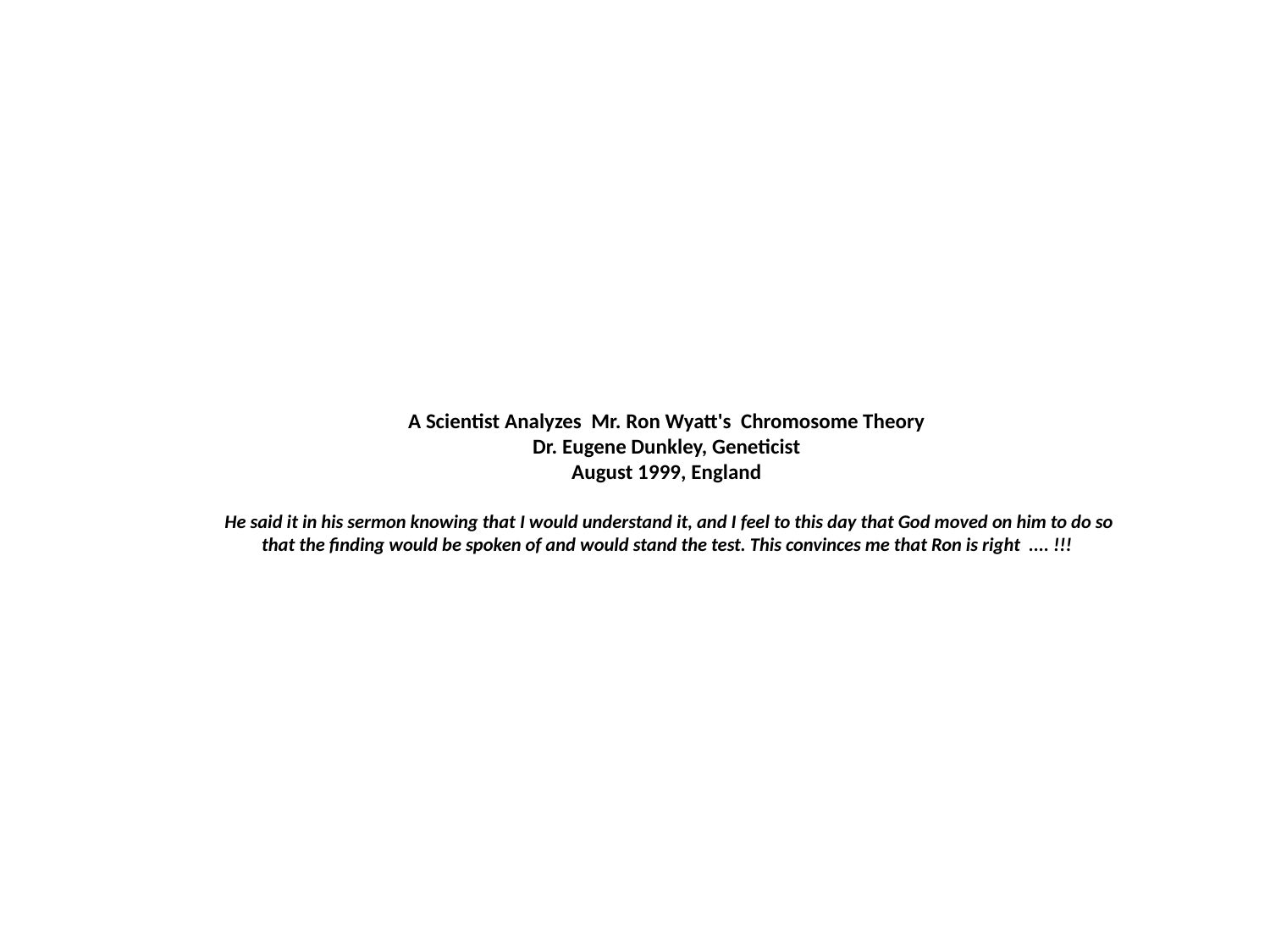

# A Scientist Analyzes  Mr. Ron Wyatt's  Chromosome Theory Dr. Eugene Dunkley, Geneticist August 1999, England He said it in his sermon knowing that I would understand it, and I feel to this day that God moved on him to do so that the finding would be spoken of and would stand the test. This convinces me that Ron is right  .... !!!